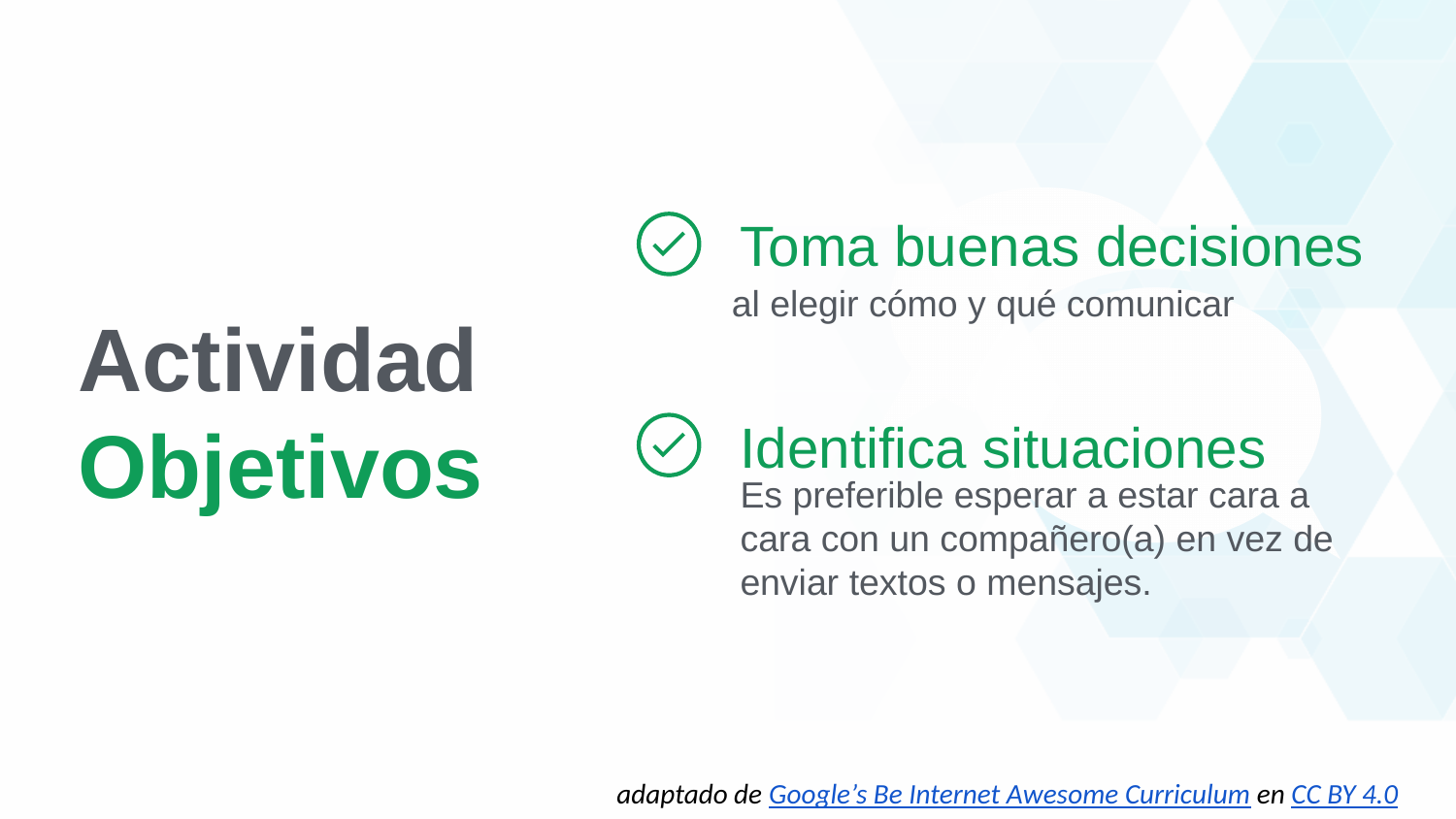

Toma buenas decisiones

al elegir cómo y qué comunicar
Actividad
Objetivos
Identifica situaciones

Es preferible esperar a estar cara a cara con un compañero(a) en vez de  enviar textos o mensajes.
adaptado de Google’s Be Internet Awesome Curriculum en CC BY 4.0